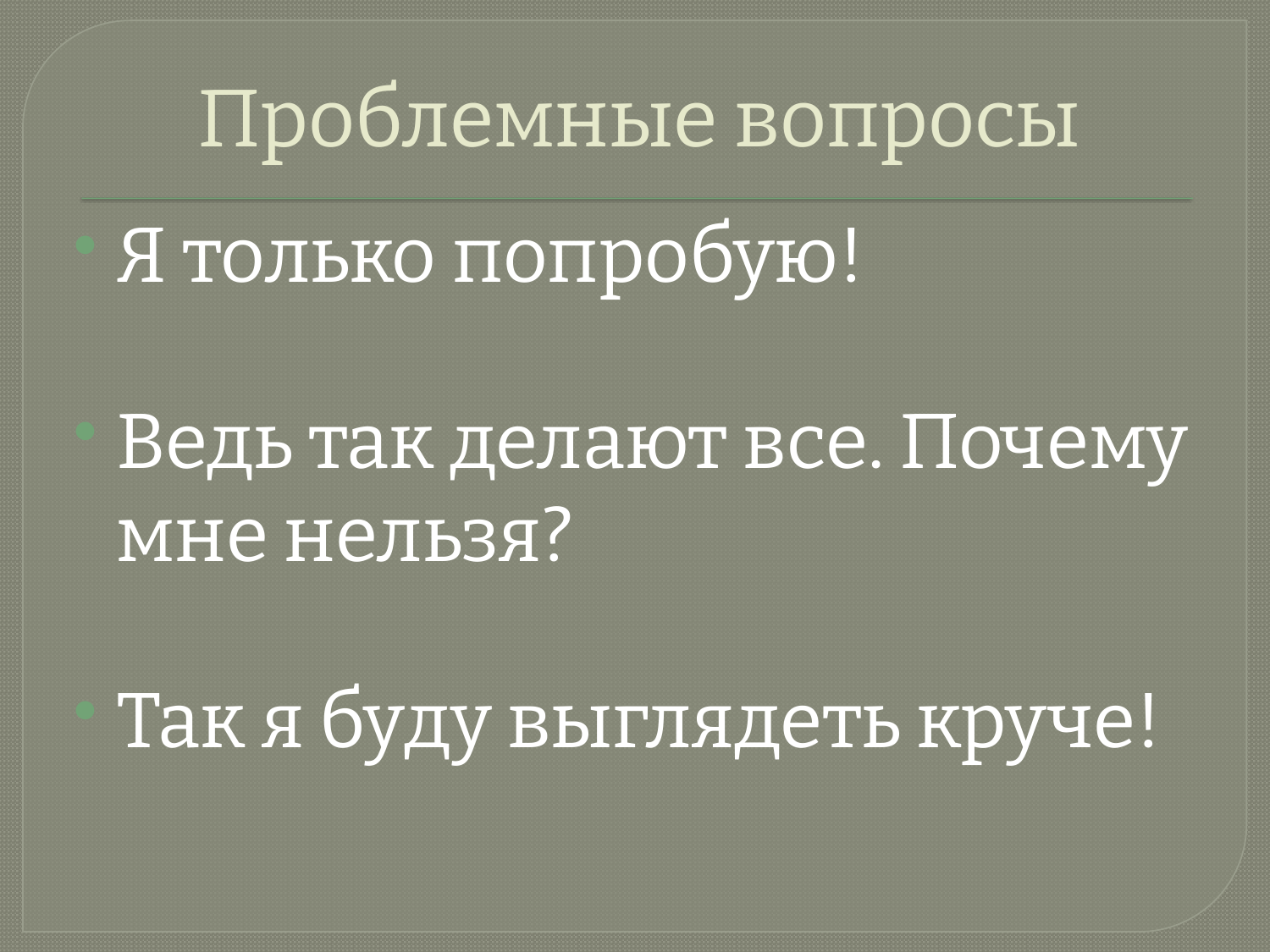

# Проблемные вопросы
Я только попробую!

Ведь так делают все. Почему мне нельзя?

Так я буду выглядеть круче!